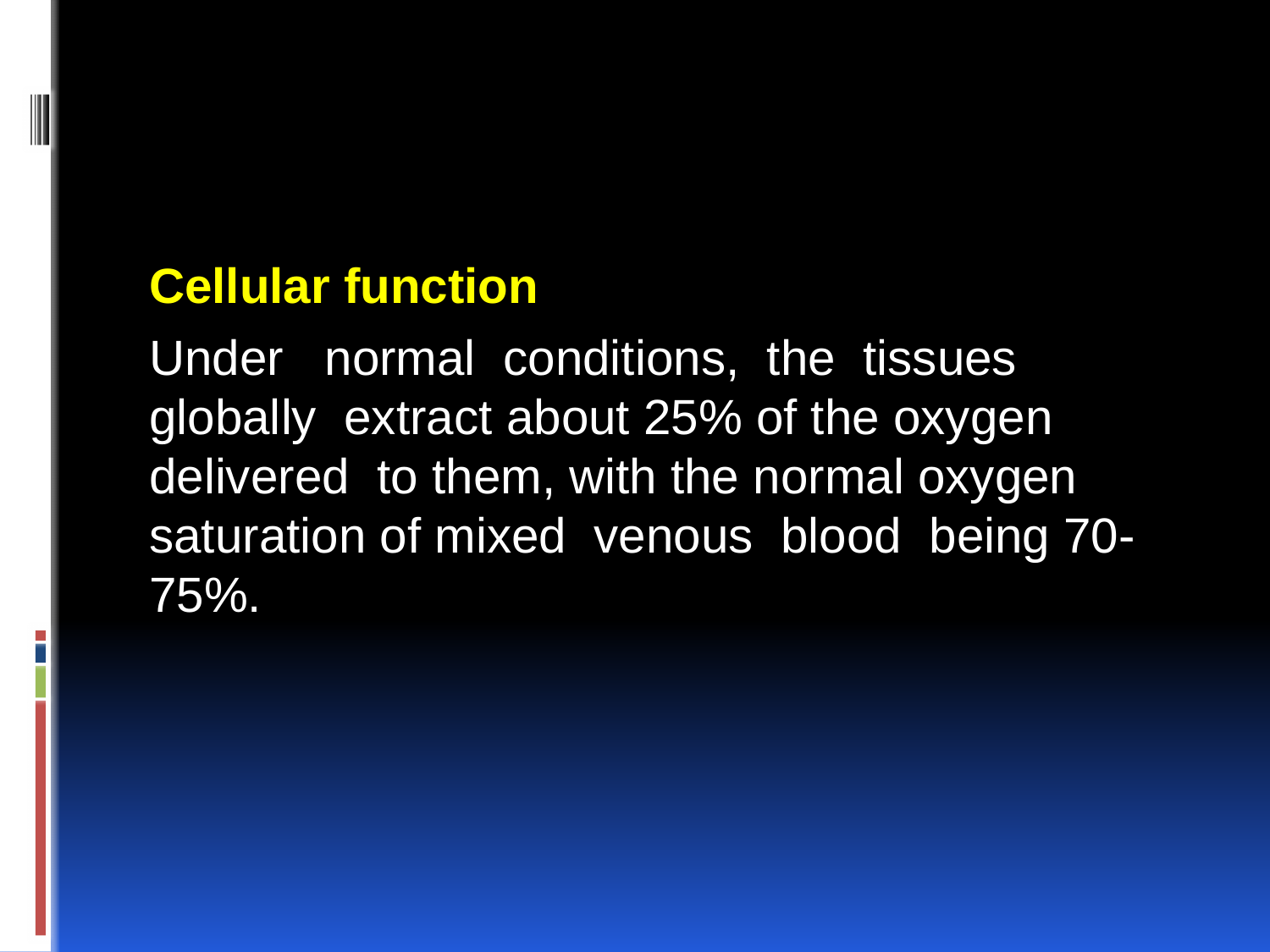

Cellular function
Under   normal  conditions,  the  tissues  globally  extract about 25% of the oxygen delivered  to them, with the normal oxygen saturation of mixed  venous  blood  being 70-75%.